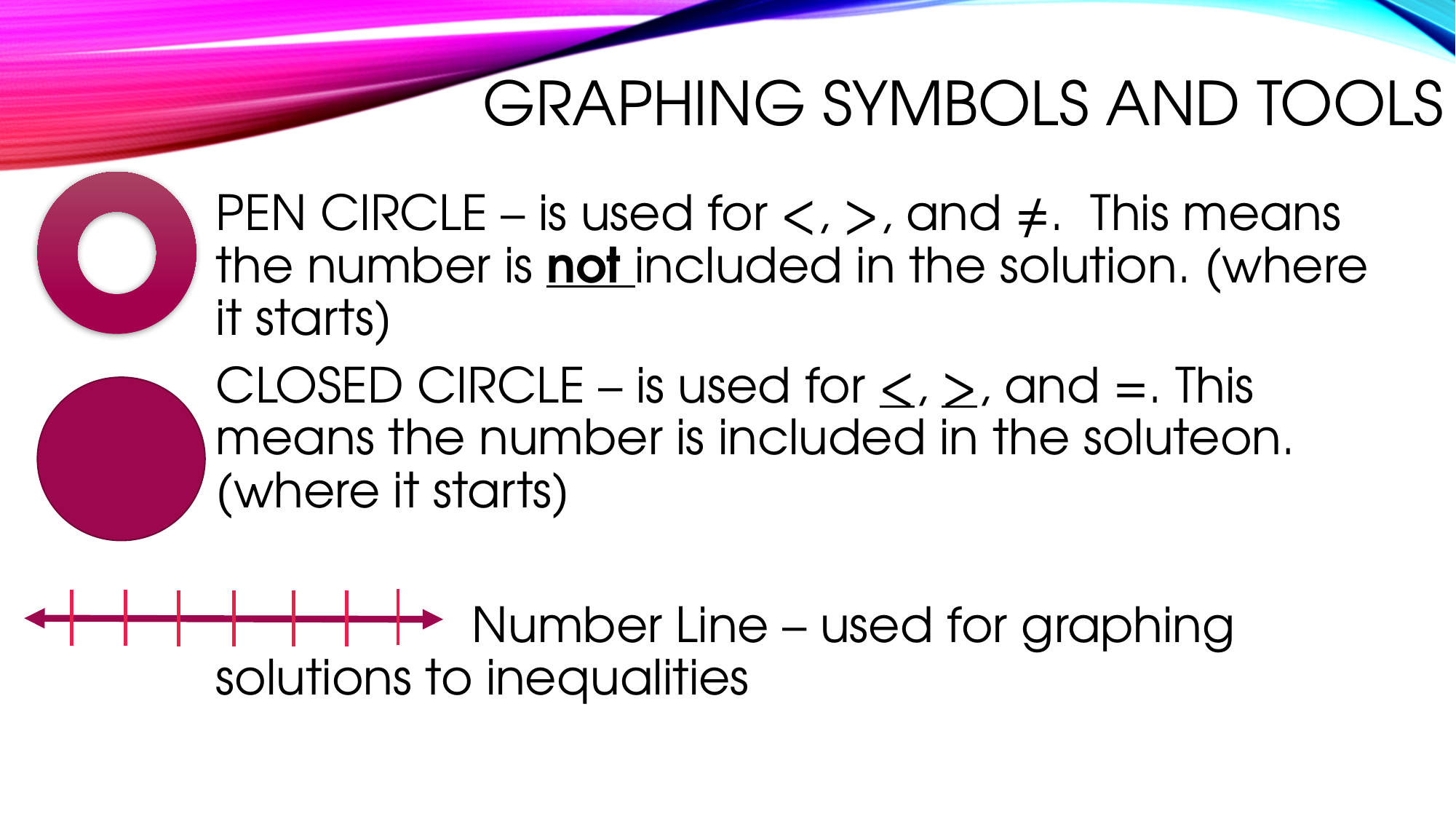

# Graphing Symbols and Tools

PEN CIRCLE – is used for <, >, and ≠.  This means the number is not included in the solution. (where it starts)
CLOSED CIRCLE – is used for <, >, and =. This means the number is included in the soluteon. (where it starts)

                   Number Line – used for graphing solutions to inequalities